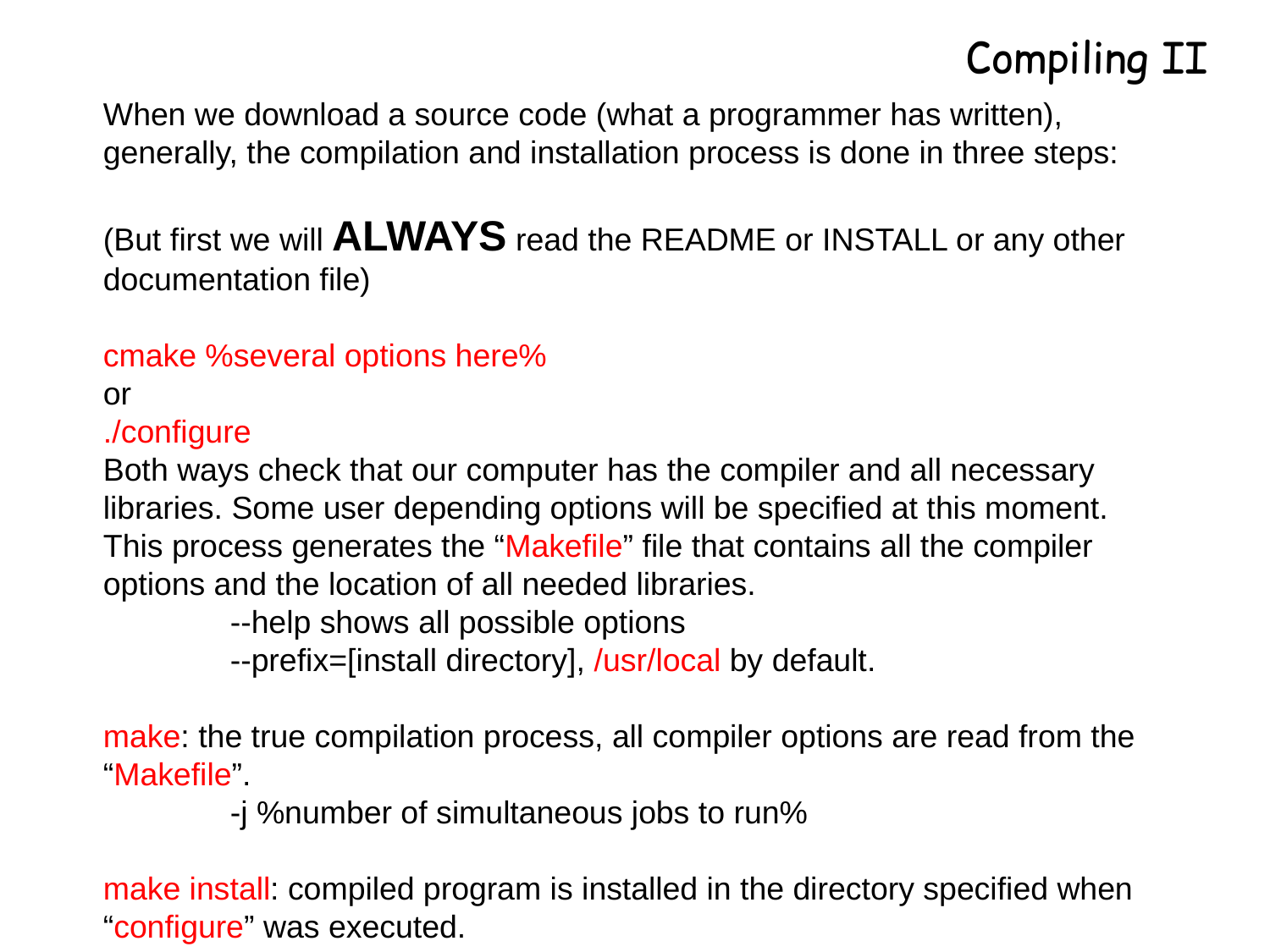

Compiling II
When we download a source code (what a programmer has written), generally, the compilation and installation process is done in three steps:

(But first we will ALWAYS read the README or INSTALL or any other documentation file)

cmake %several options here%
or
./configure
Both ways check that our computer has the compiler and all necessary libraries. Some user depending options will be specified at this moment. This process generates the “Makefile” file that contains all the compiler options and the location of all needed libraries.
	--help shows all possible options
	--prefix=[install directory], /usr/local by default.

make: the true compilation process, all compiler options are read from the “Makefile”.
	-j %number of simultaneous jobs to run%

make install: compiled program is installed in the directory specified when “configure” was executed.